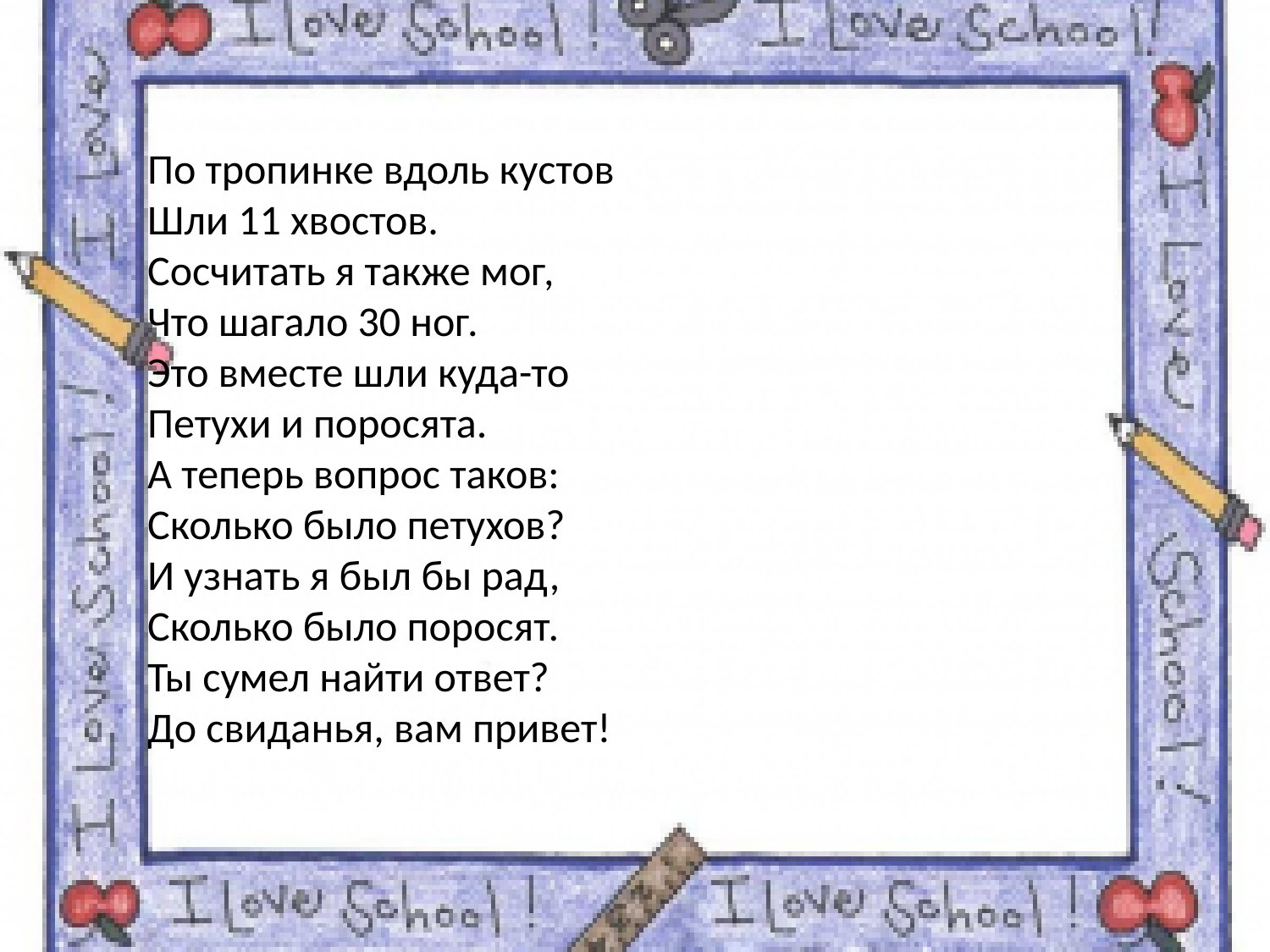

По тропинке вдоль кустов
Шли 11 хвостов.
Сосчитать я также мог,
Что шагало 30 ног.
Это вместе шли куда-то
Петухи и поросята.
А теперь вопрос таков:
Сколько было петухов?
И узнать я был бы рад,
Сколько было поросят.
Ты сумел найти ответ?
До свиданья, вам привет!